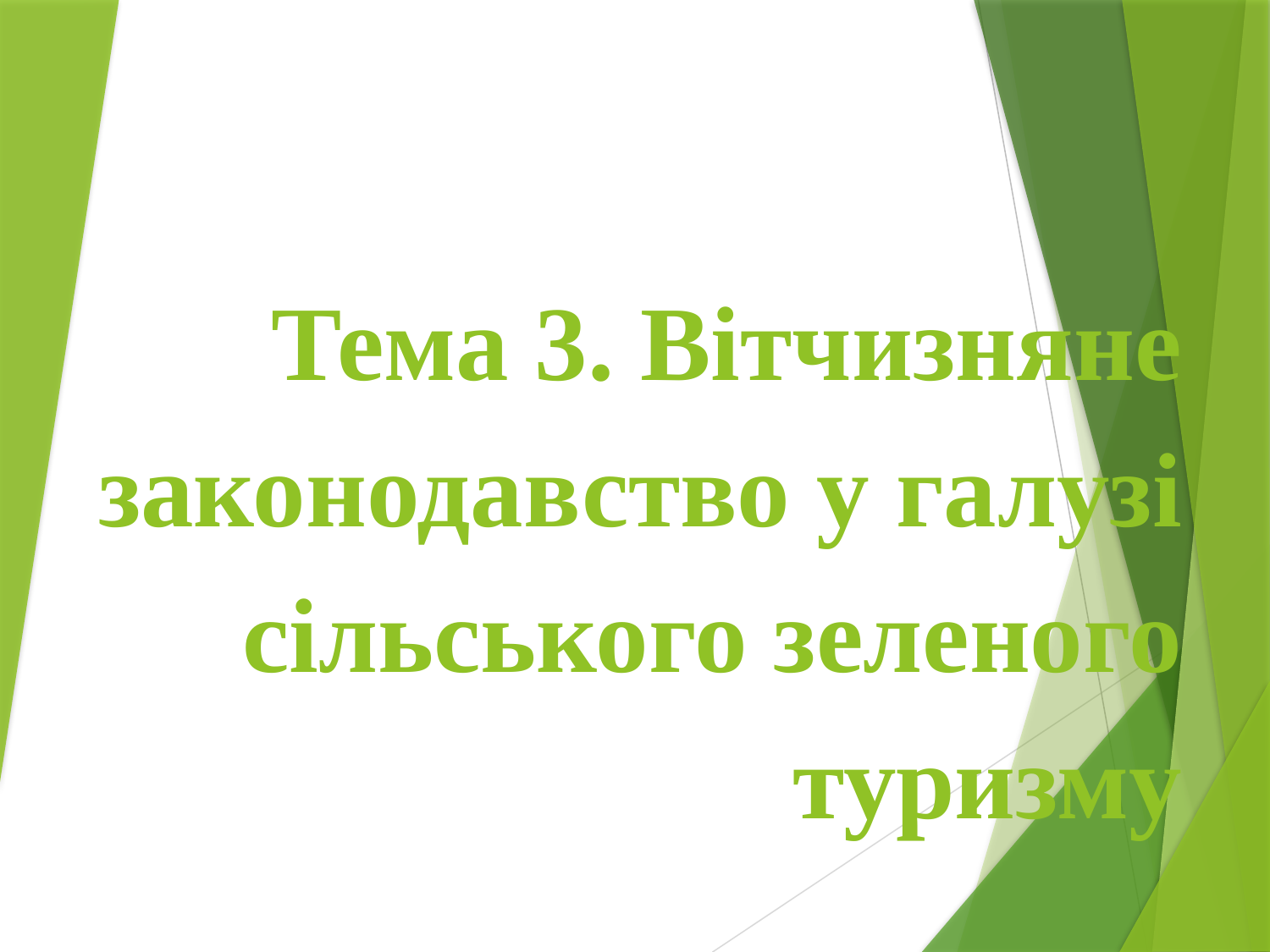

# Тема 3. Вітчизняне законодавство у галузі сільського зеленого туризму